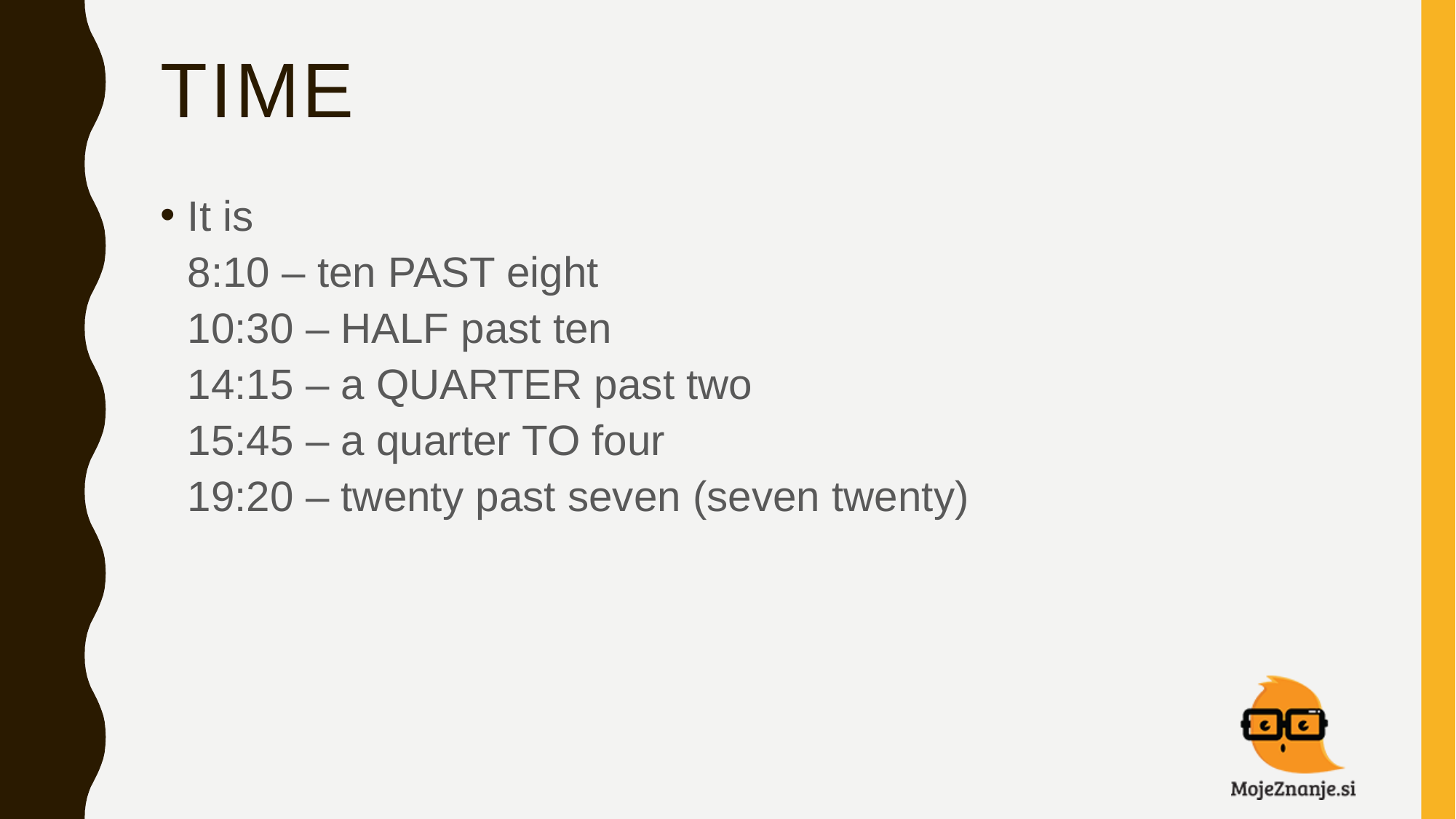

# TIME
It is
8:10 – ten PAST eight
10:30 – HALF past ten
14:15 – a QUARTER past two
15:45 – a quarter TO four
19:20 – twenty past seven (seven twenty)